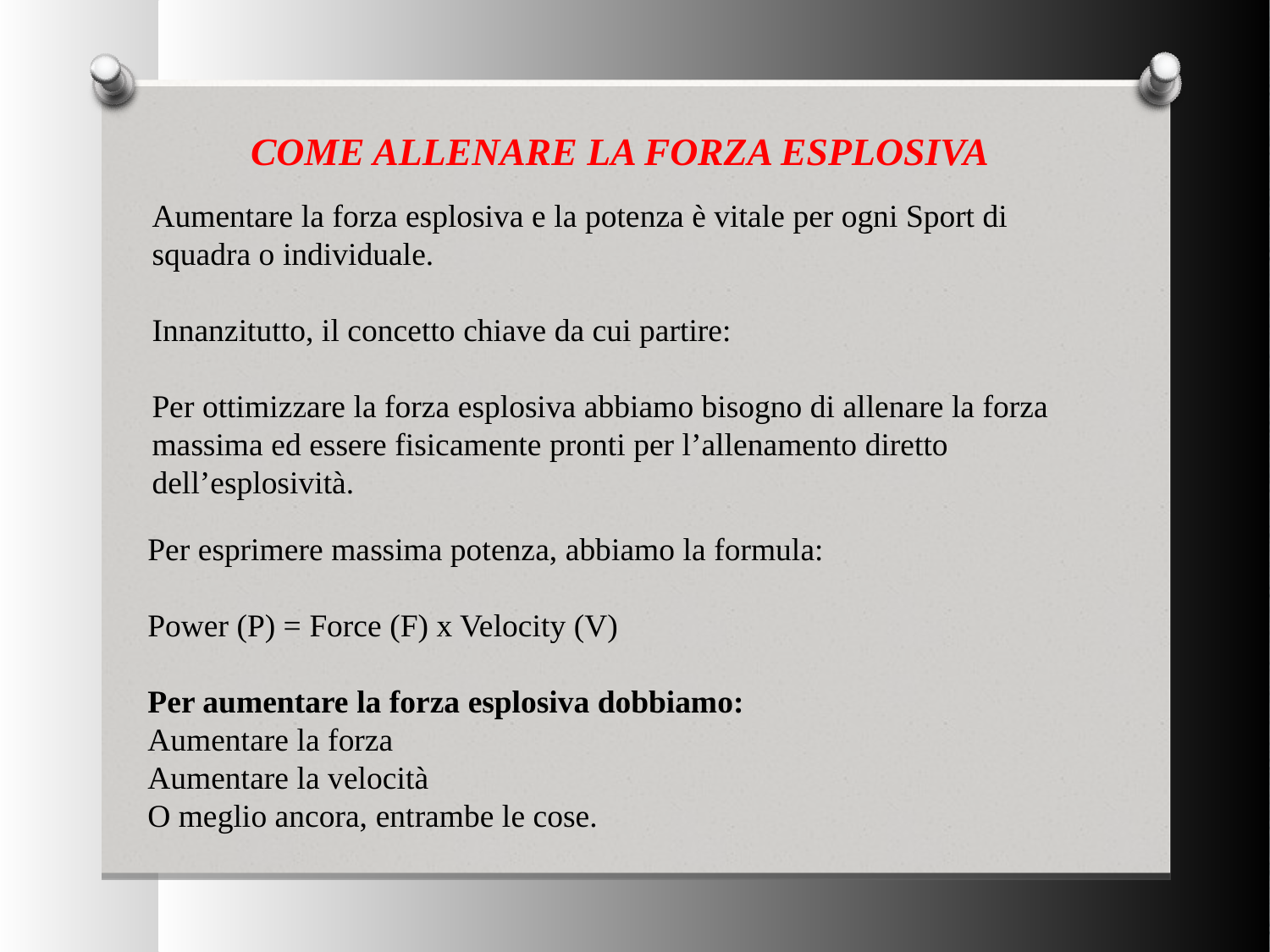

COME ALLENARE LA FORZA ESPLOSIVA
Aumentare la forza esplosiva e la potenza è vitale per ogni Sport di squadra o individuale.

Innanzitutto, il concetto chiave da cui partire:

Per ottimizzare la forza esplosiva abbiamo bisogno di allenare la forza massima ed essere fisicamente pronti per l’allenamento diretto dell’esplosività.

Per esprimere massima potenza, abbiamo la formula:

Power (P) = Force (F) x Velocity (V)

Per aumentare la forza esplosiva dobbiamo:
Aumentare la forza
Aumentare la velocità
O meglio ancora, entrambe le cose.